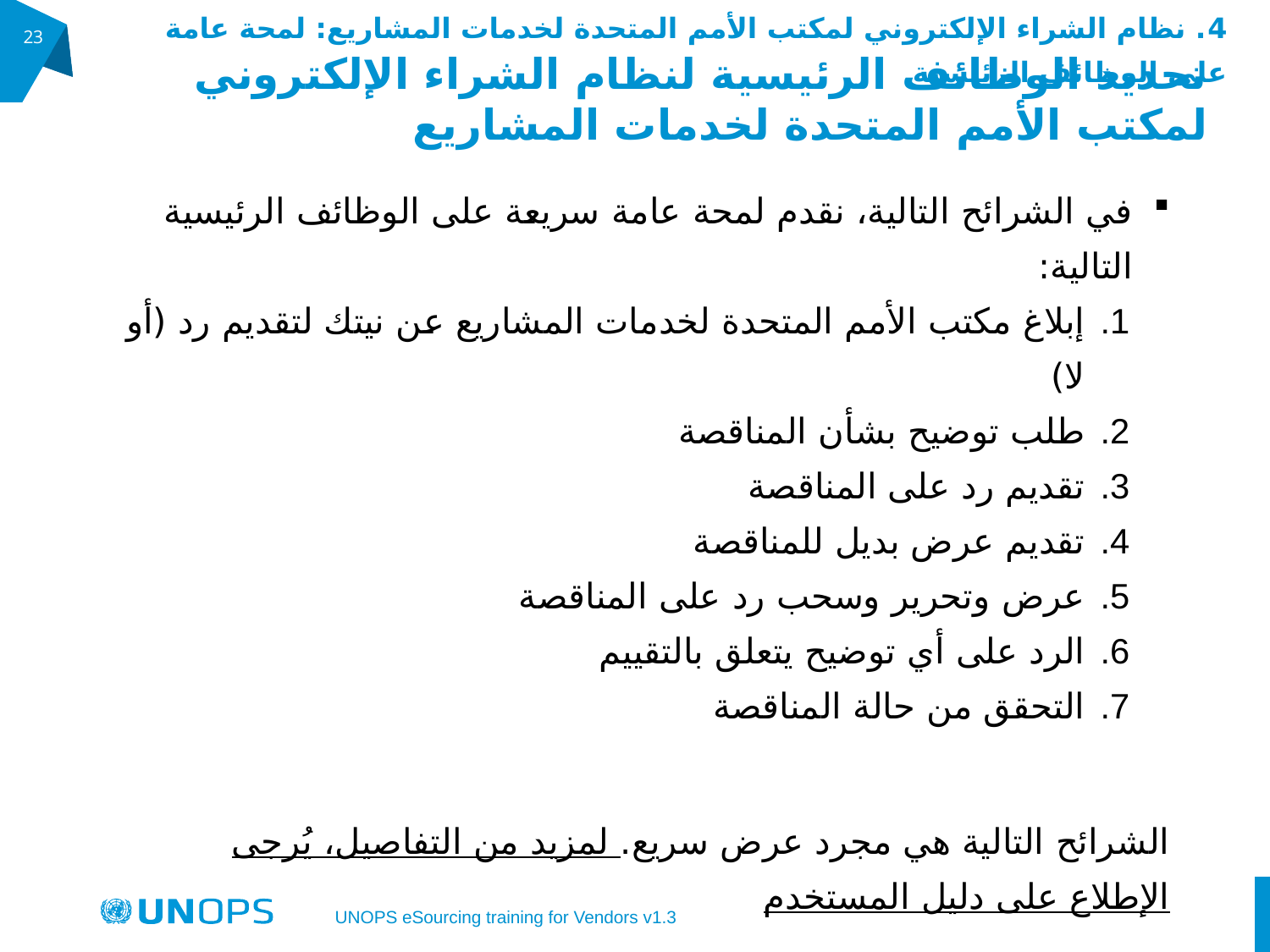

4. نظام الشراء الإلكتروني لمكتب الأمم المتحدة لخدمات المشاريع: لمحة عامة على الوظائف الرئيسية
23
# تحديد الوظائف الرئيسية لنظام الشراء الإلكتروني لمكتب الأمم المتحدة لخدمات المشاريع
في الشرائح التالية، نقدم لمحة عامة سريعة على الوظائف الرئيسية التالية:
إبلاغ مكتب الأمم المتحدة لخدمات المشاريع عن نيتك لتقديم رد (أو لا)
طلب توضيح بشأن المناقصة
تقديم رد على المناقصة
تقديم عرض بديل للمناقصة
عرض وتحرير وسحب رد على المناقصة
الرد على أي توضيح يتعلق بالتقييم
التحقق من حالة المناقصة

الشرائح التالية هي مجرد عرض سريع. لمزيد من التفاصيل، يُرجى الإطلاع على دليل المستخدم

UNOPS eSourcing training for Vendors v1.3